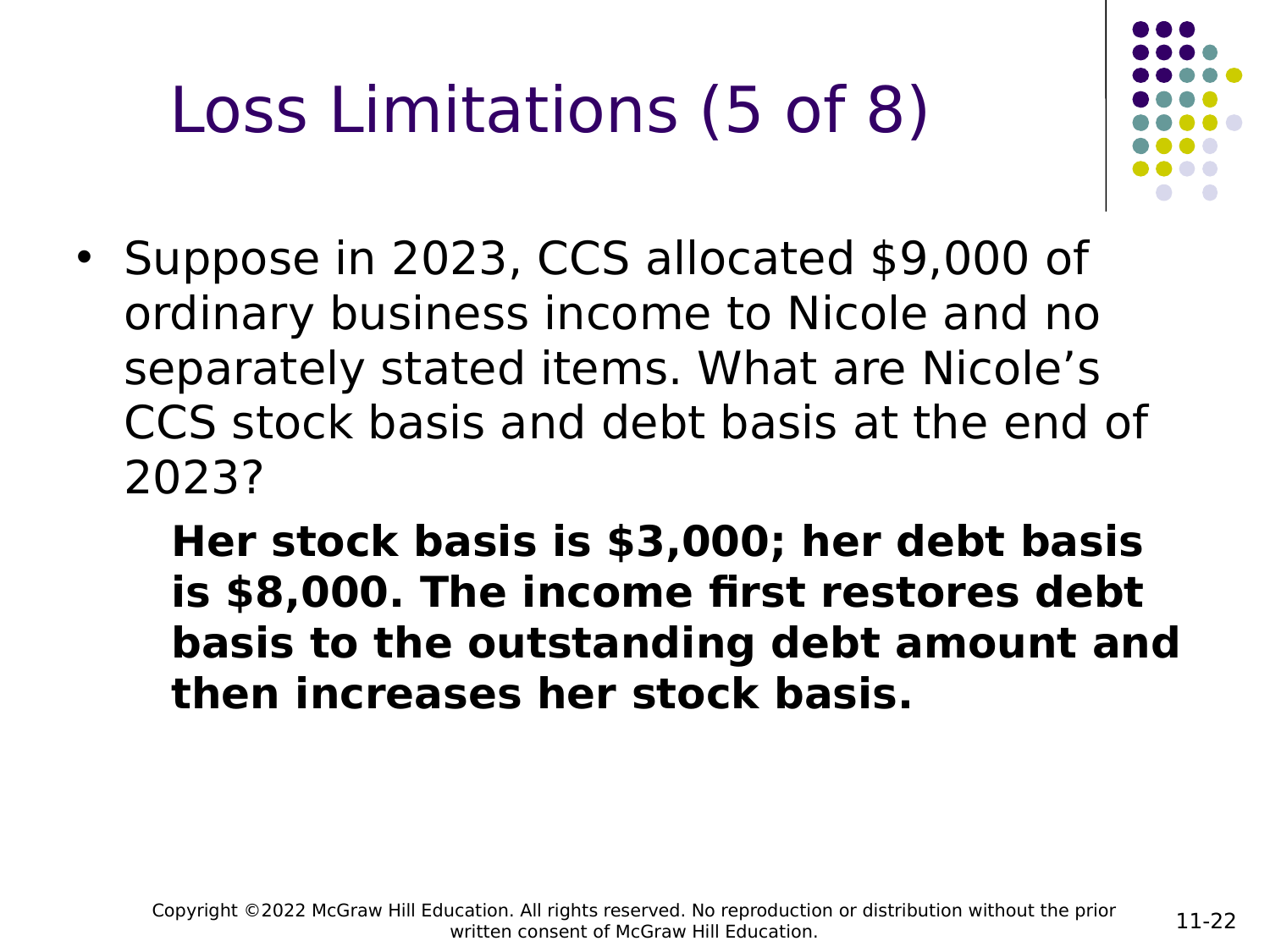

# Loss Limitations (5 of 8)
Suppose in 2023, CCS allocated $9,000 of ordinary business income to Nicole and no separately stated items. What are Nicole’s CCS stock basis and debt basis at the end of 2023?
Her stock basis is $3,000; her debt basis is $8,000. The income first restores debt basis to the outstanding debt amount and then increases her stock basis.